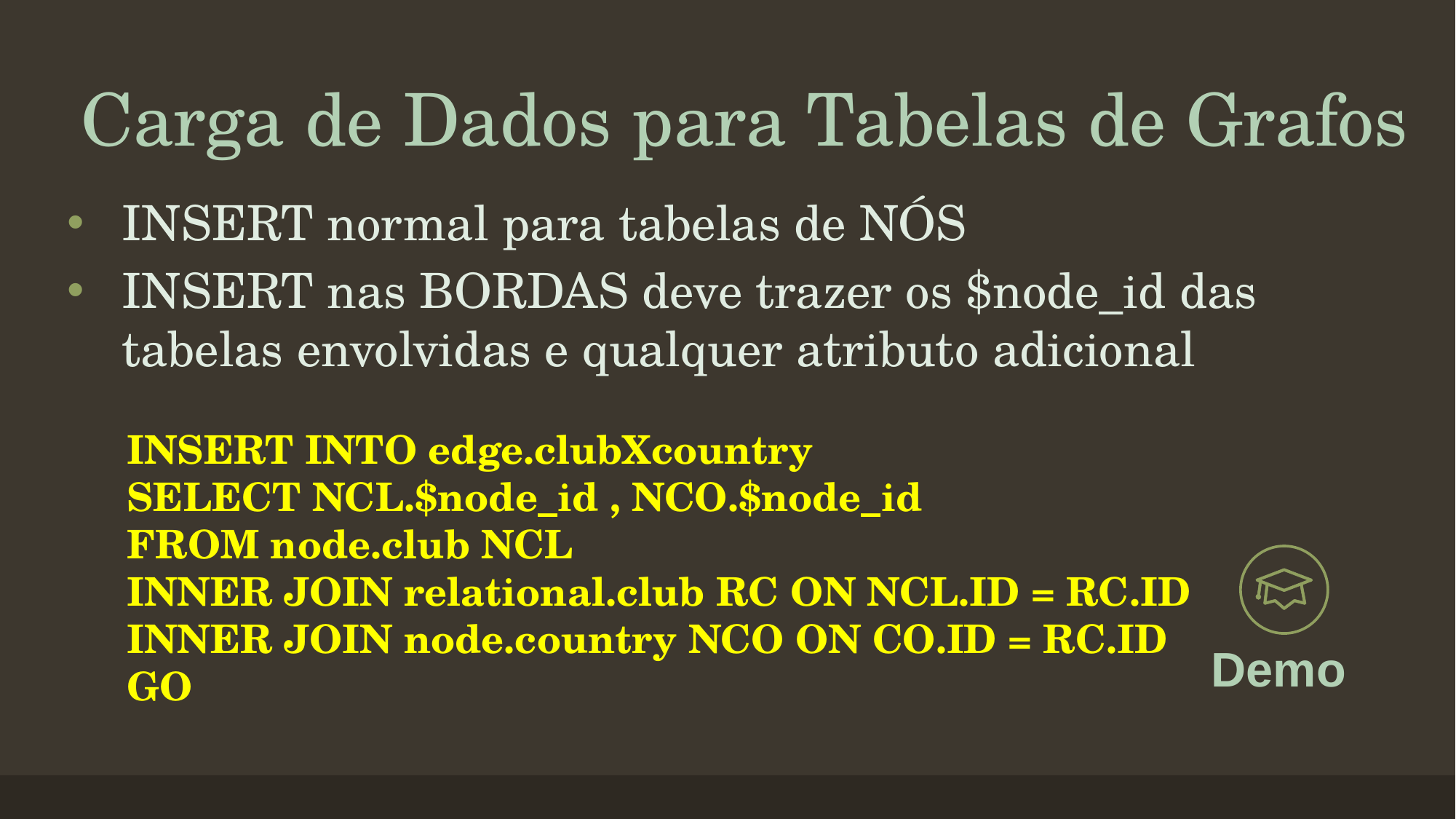

# Carga de Dados para Tabelas de Grafos
INSERT normal para tabelas de NÓS
INSERT nas BORDAS deve trazer os $node_id das tabelas envolvidas e qualquer atributo adicional
INSERT INTO edge.clubXcountry
SELECT NCL.$node_id , NCO.$node_id
FROM node.club NCL
INNER JOIN relational.club RC ON NCL.ID = RC.ID
INNER JOIN node.country NCO ON CO.ID = RC.ID
GO

Demo